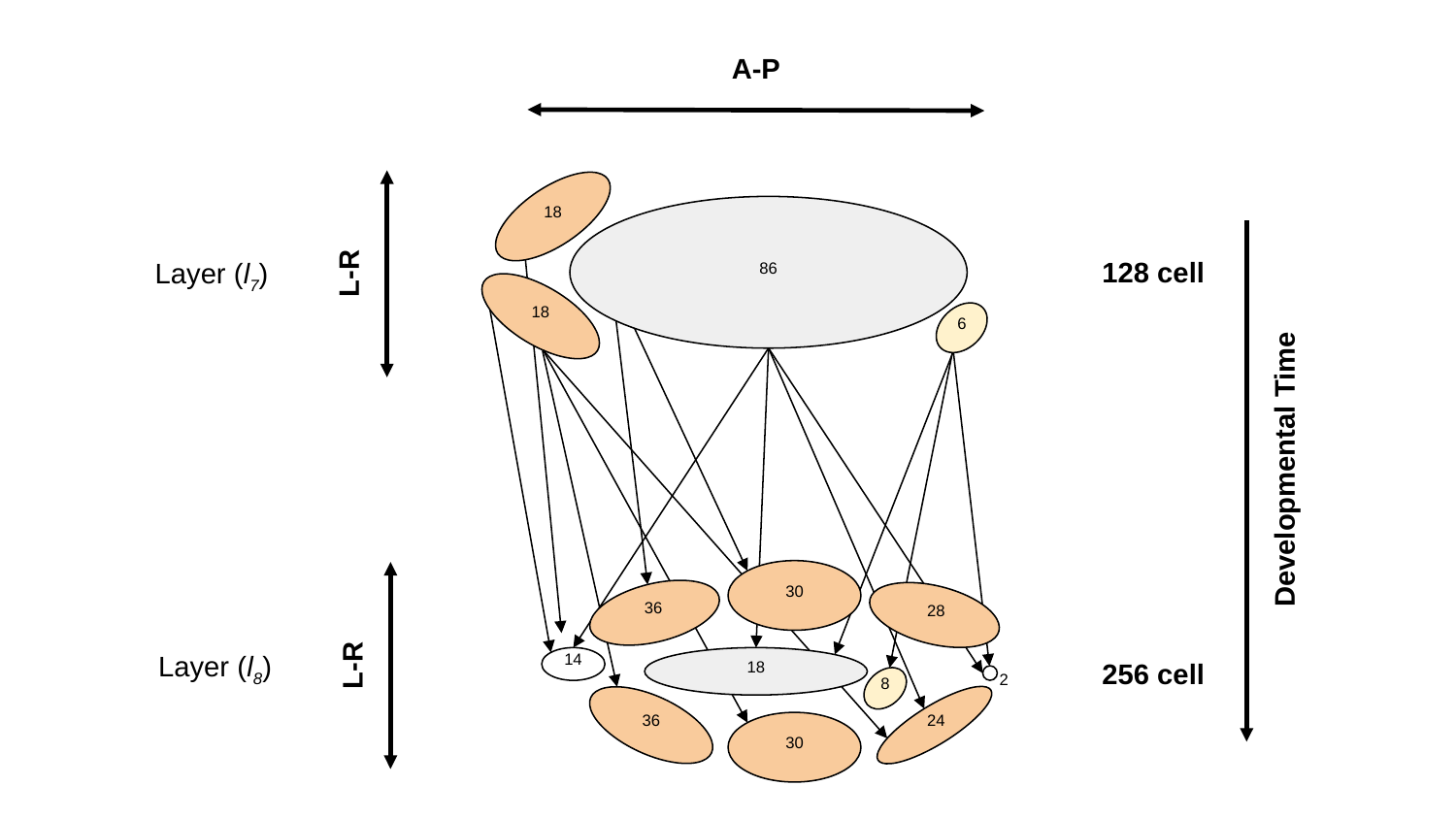

A-P

18

128 cell
Layer (l7)
L-R
86

18
6

Developmental Time

30

36
28
L-R
Layer (l8)
14
256 cell
18

2
8

36
24

30